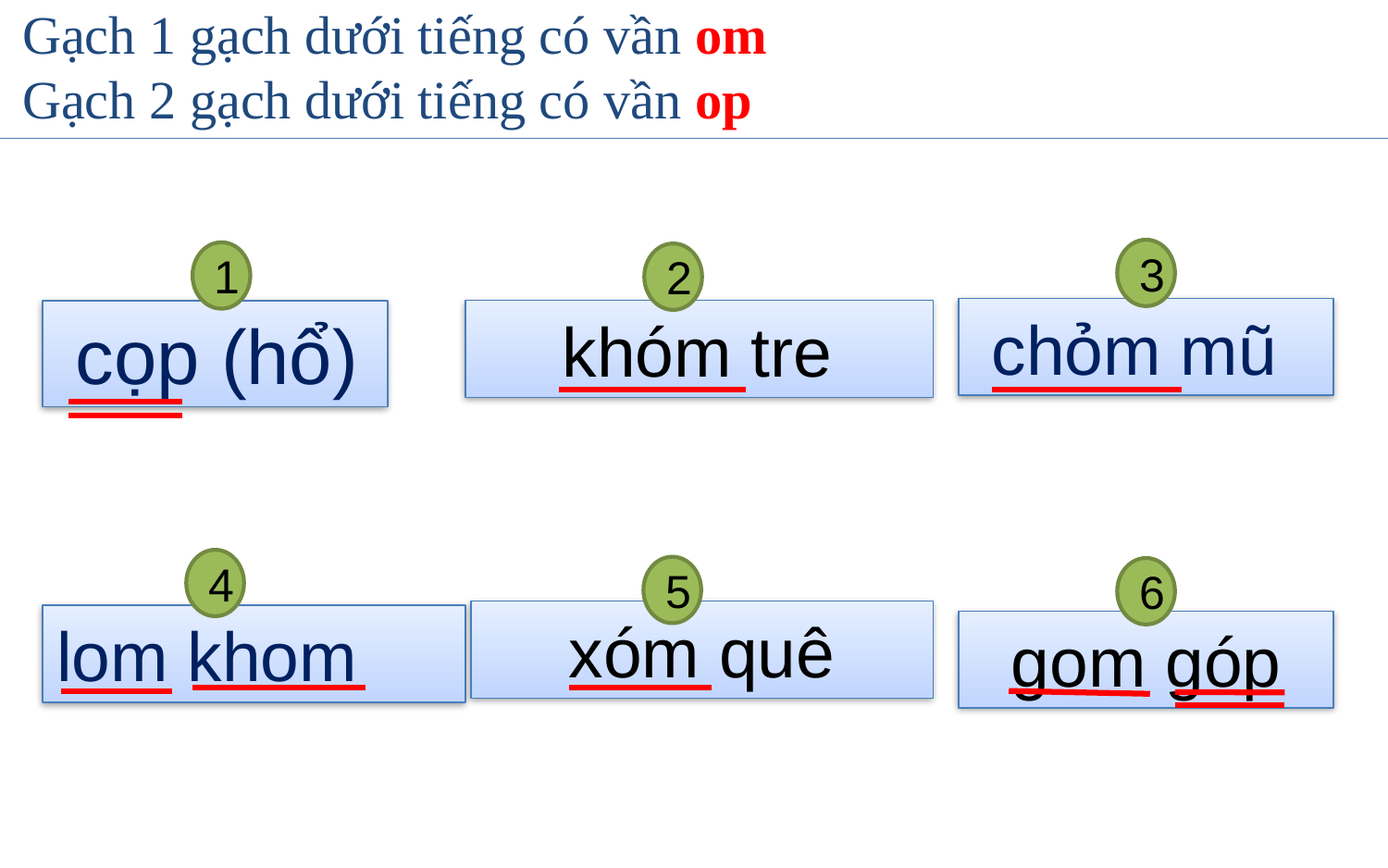

Gạch 1 gạch dưới tiếng có vần om
Gạch 2 gạch dưới tiếng có vần op
3
1
2
 chỏm mũ
 khóm tre
 cọp (hổ)
4
5
6
 xóm quê
lom khom
gom góp